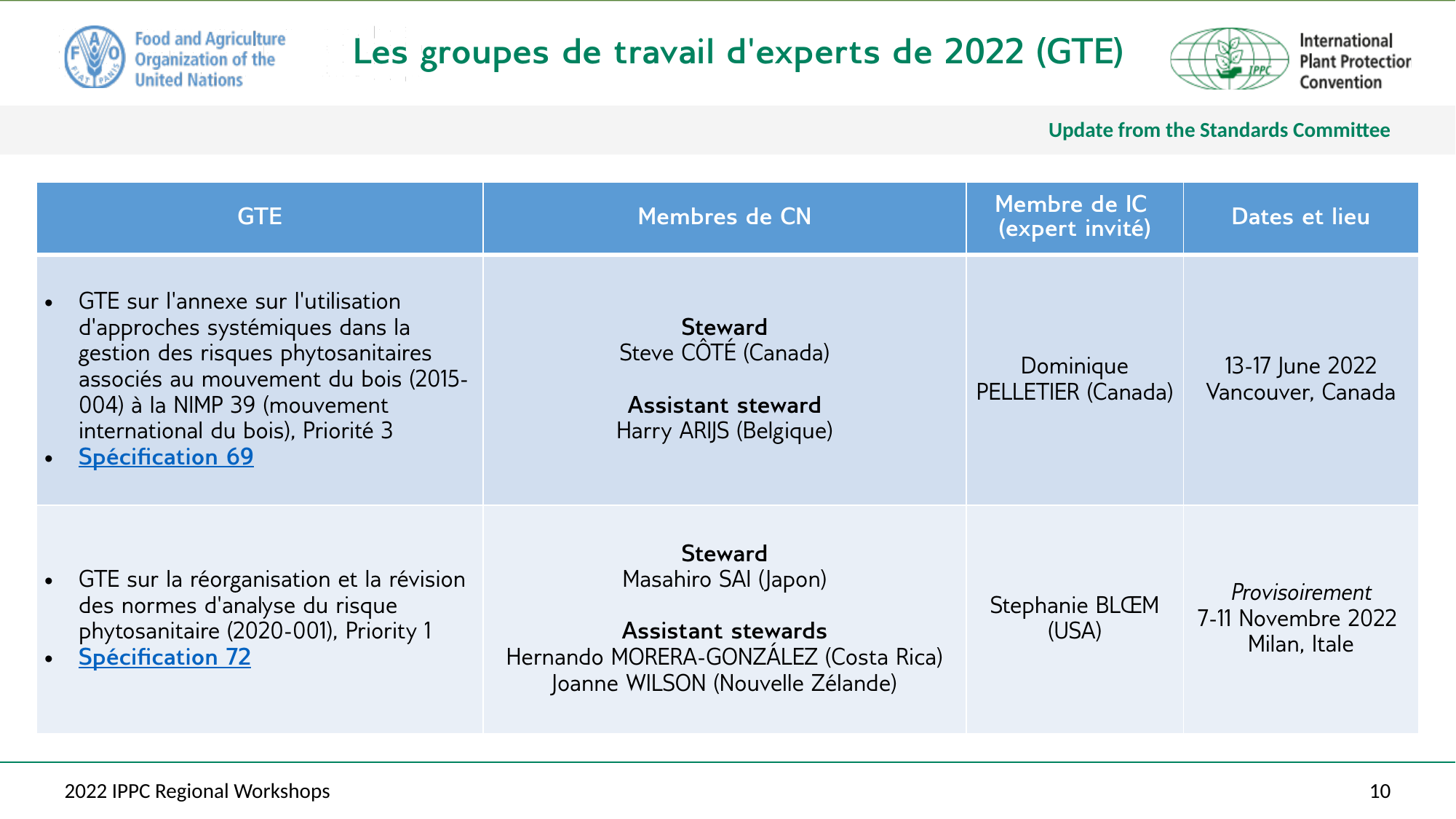

# Les groupes de travail d'experts de 2022 (GTE)
| GTE | Membres de CN | Membre de IC (expert invité) | Dates et lieu |
| --- | --- | --- | --- |
| GTE sur l'annexe sur l'utilisation d'approches systémiques dans la gestion des risques phytosanitaires associés au mouvement du bois (2015-004) à la NIMP 39 (mouvement international du bois), Priorité 3 Spécification 69 | Steward Steve CÔTÉ (Canada) Assistant steward Harry ARIJS (Belgique) | Dominique PELLETIER (Canada) | 13-17 June 2022 Vancouver, Canada |
| GTE sur la réorganisation et la révision des normes d'analyse du risque phytosanitaire (2020-001), Priority 1 Spécification 72 | Steward Masahiro SAI (Japon) Assistant stewards Hernando MORERA-GONZÁLEZ (Costa Rica) Joanne WILSON (Nouvelle Zélande) | Stephanie BLOEM (USA) | Provisoirement 7-11 Novembre 2022 Milan, Itale |